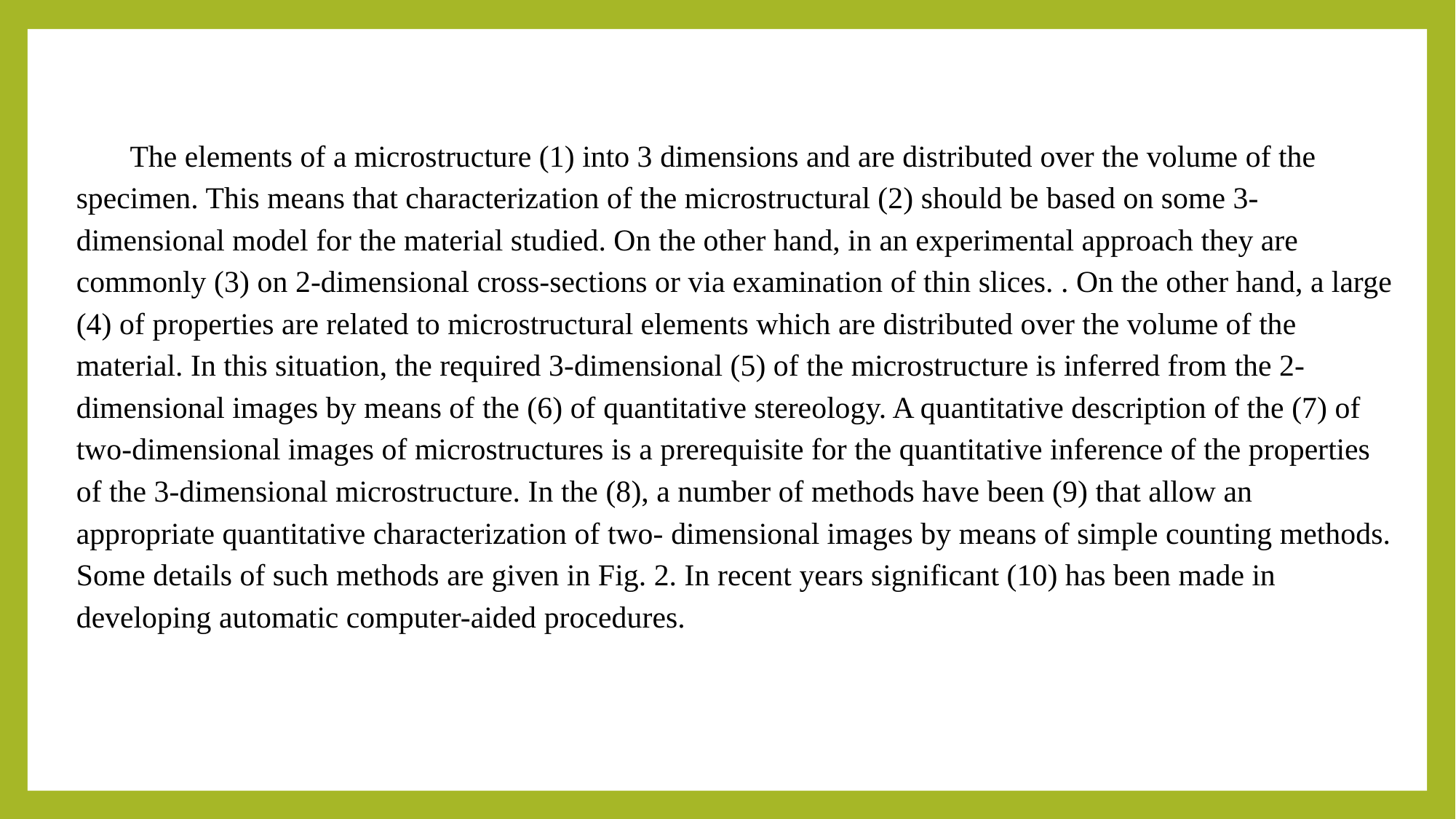

The elements of a microstructure (1) into 3 dimensions and are distributed over the volume of the specimen. This means that characterization of the microstructural (2) should be based on some 3-dimensional model for the material studied. On the other hand, in an experimental approach they are commonly (3) on 2-dimensional cross-sections or via examination of thin slices. . On the other hand, a large (4) of properties are related to microstructural elements which are distributed over the volume of the material. In this situation, the required 3-dimensional (5) of the microstructure is inferred from the 2- dimensional images by means of the (6) of quantitative stereology. A quantitative description of the (7) of two-dimensional images of microstructures is a prerequisite for the quantitative inference of the properties of the 3-dimensional microstructure. In the (8), a number of methods have been (9) that allow an appropriate quantitative characterization of two- dimensional images by means of simple counting methods. Some details of such methods are given in Fig. 2. In recent years significant (10) has been made in developing automatic computer-aided procedures.